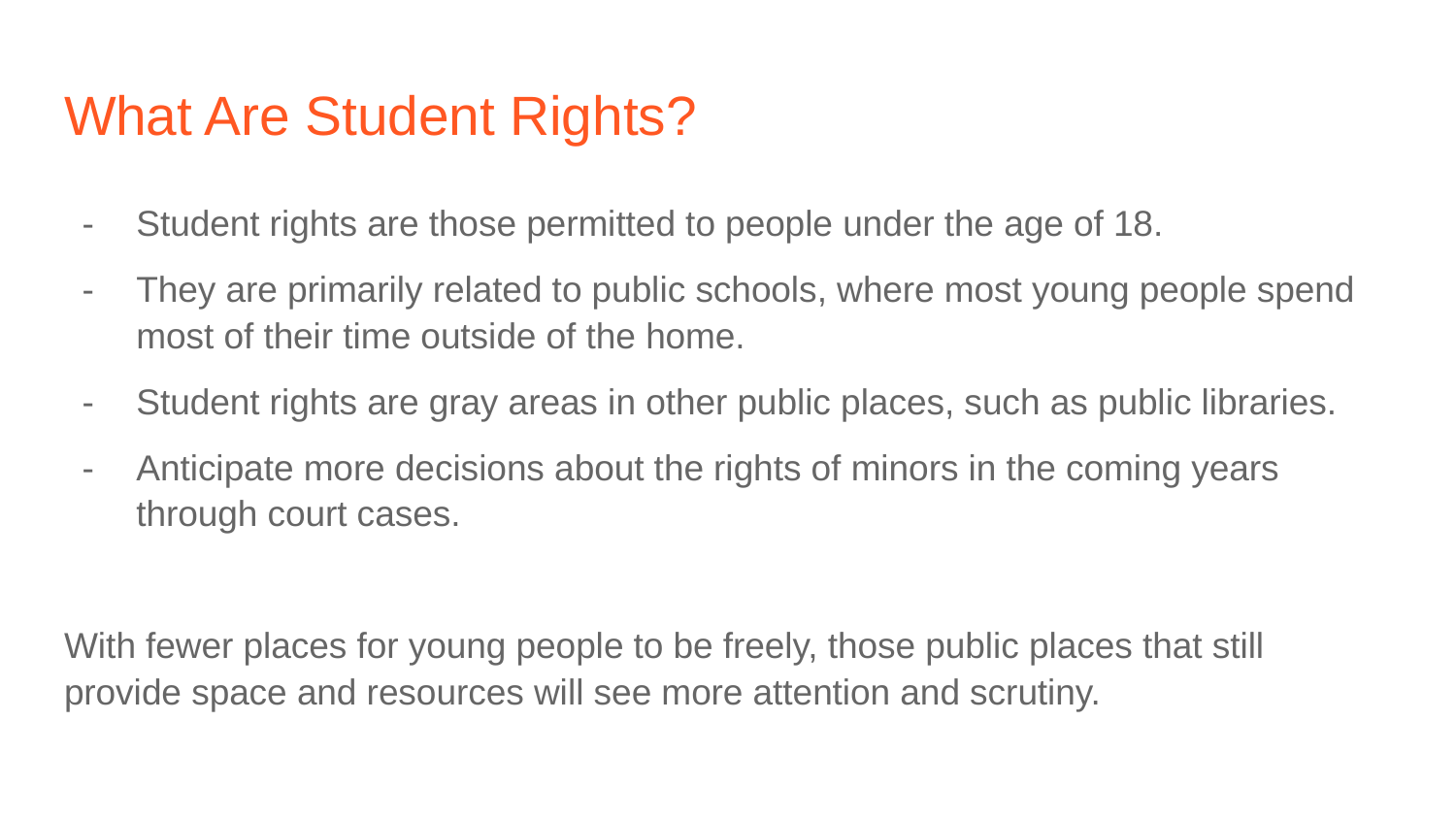

# What Are Student Rights?
Student rights are those permitted to people under the age of 18.
They are primarily related to public schools, where most young people spend most of their time outside of the home.
Student rights are gray areas in other public places, such as public libraries.
Anticipate more decisions about the rights of minors in the coming years through court cases.

With fewer places for young people to be freely, those public places that still provide space and resources will see more attention and scrutiny.